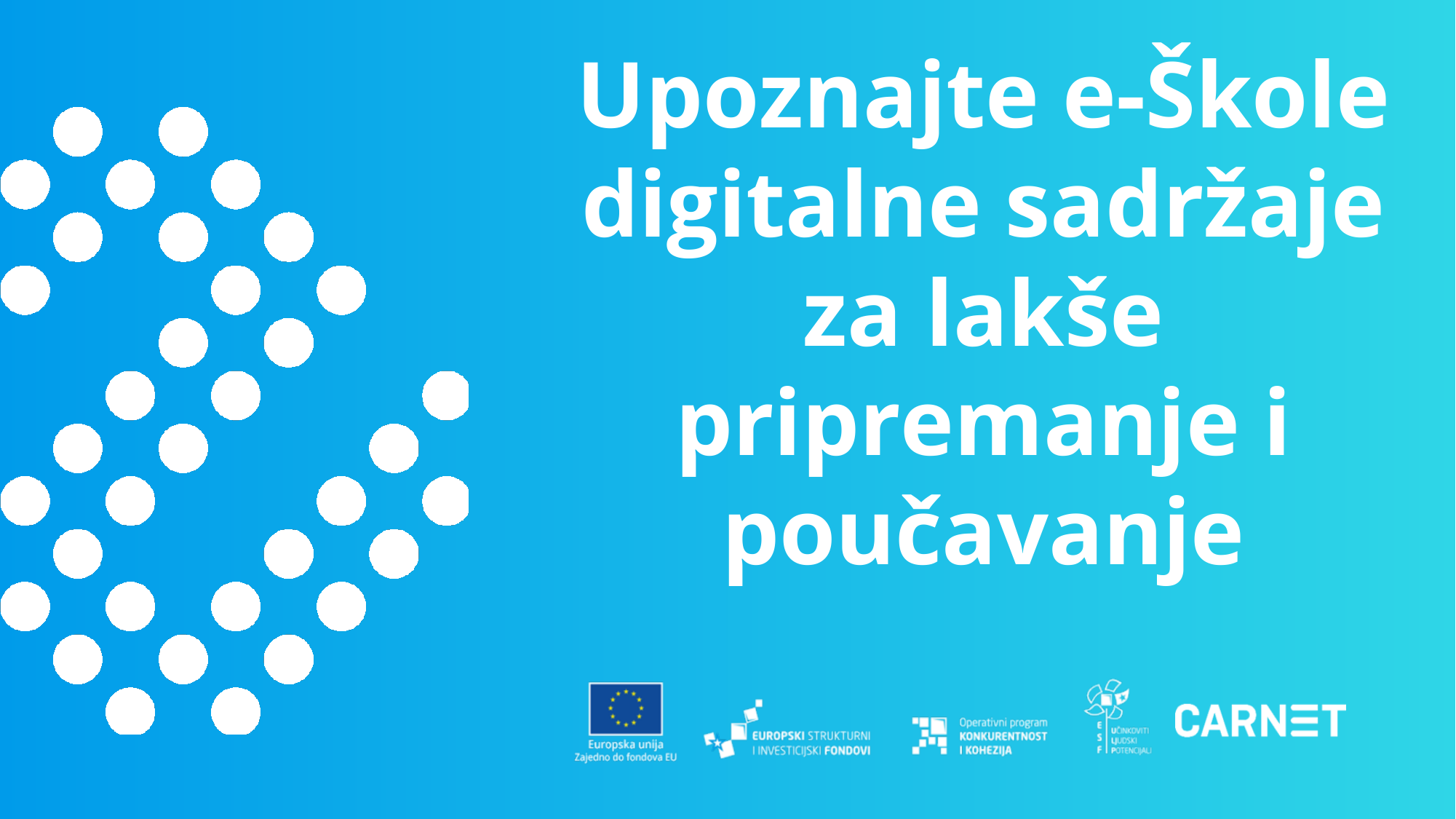

# Upoznajte e-Škole digitalne sadržaje za lakše pripremanje i poučavanje